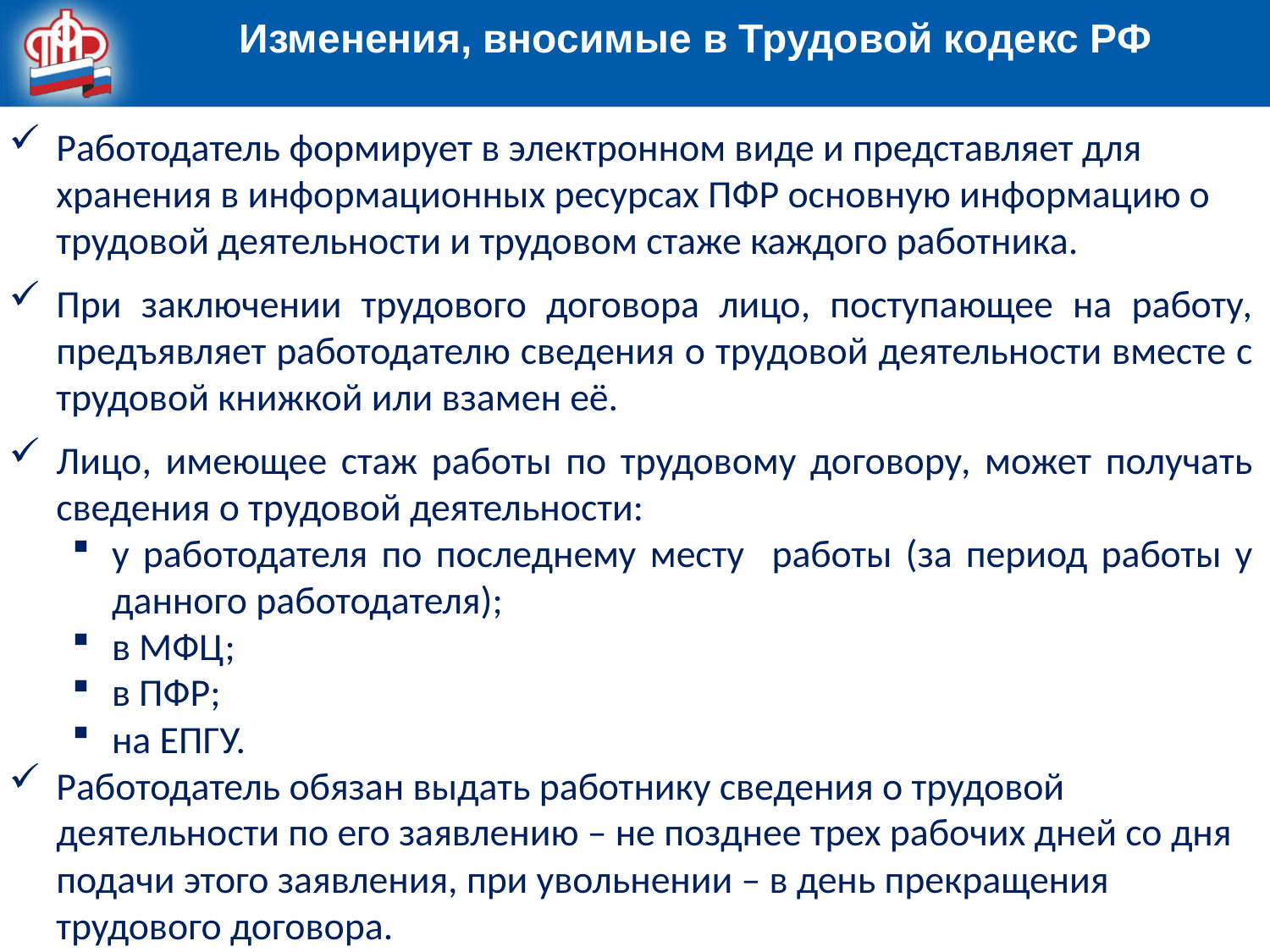

Изменения, вносимые в Трудовой кодекс РФ
Работодатель формирует в электронном виде и представляет для хранения в информационных ресурсах ПФР основную информацию о трудовой деятельности и трудовом стаже каждого работника.

При заключении трудового договора лицо, поступающее на работу, предъявляет работодателю сведения о трудовой деятельности вместе с трудовой книжкой или взамен её.

Лицо, имеющее стаж работы по трудовому договору, может получать сведения о трудовой деятельности:
у работодателя по последнему месту  работы (за период работы у данного работодателя);
в МФЦ;
в ПФР;
на ЕПГУ.
Работодатель обязан выдать работнику сведения о трудовой деятельности по его заявлению – не позднее трех рабочих дней со дня подачи этого заявления, при увольнении – в день прекращения трудового договора.